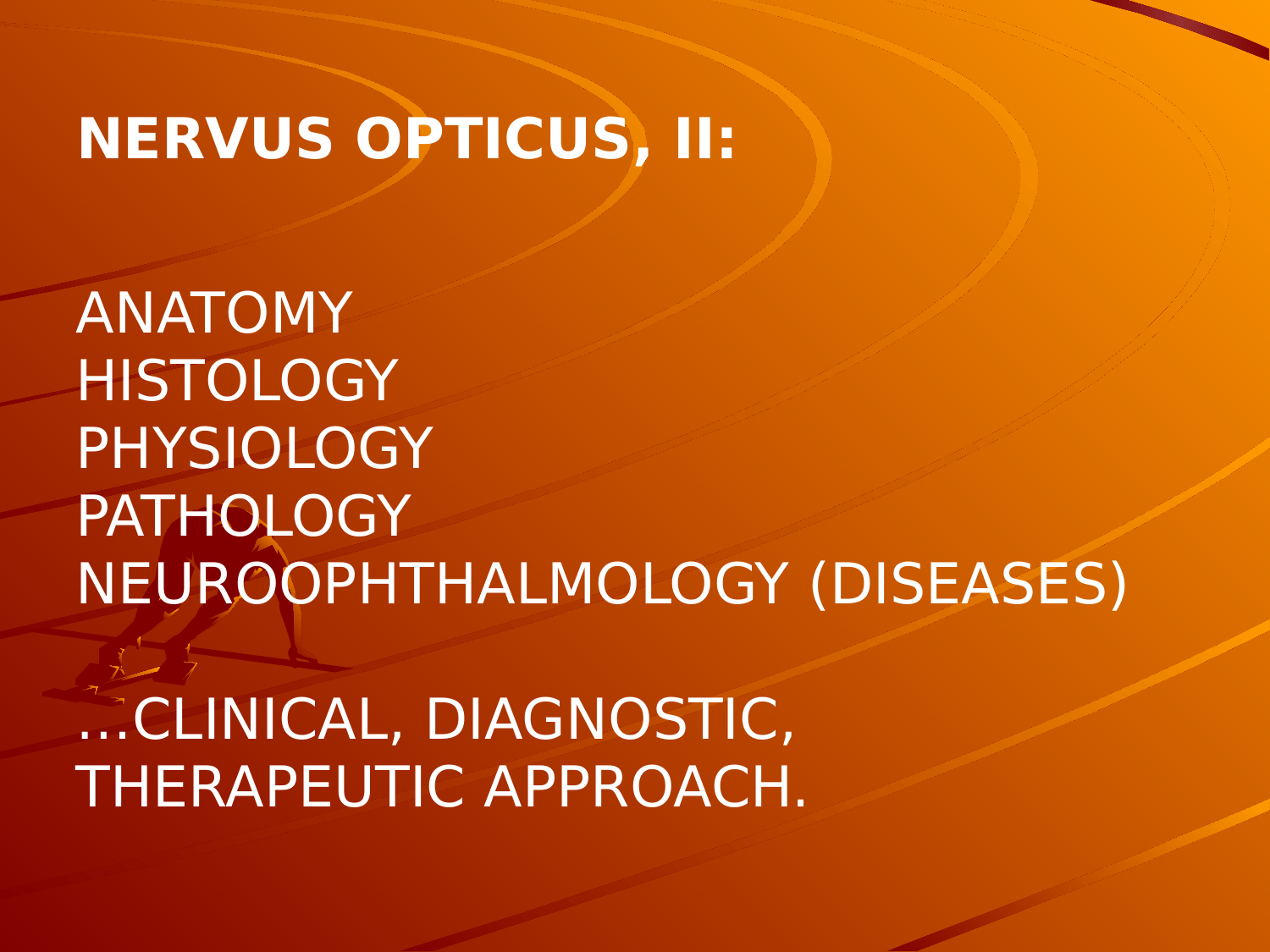

NERVUS OPTICUS, II:

ANATOMY
HISTOLOGY
PHYSIOLOGY
PATHOLOGY
NEUROOPHTHALMOLOGY (DISEASES)

…CLINICAL, DIAGNOSTIC,
THERAPEUTIC APPROACH.